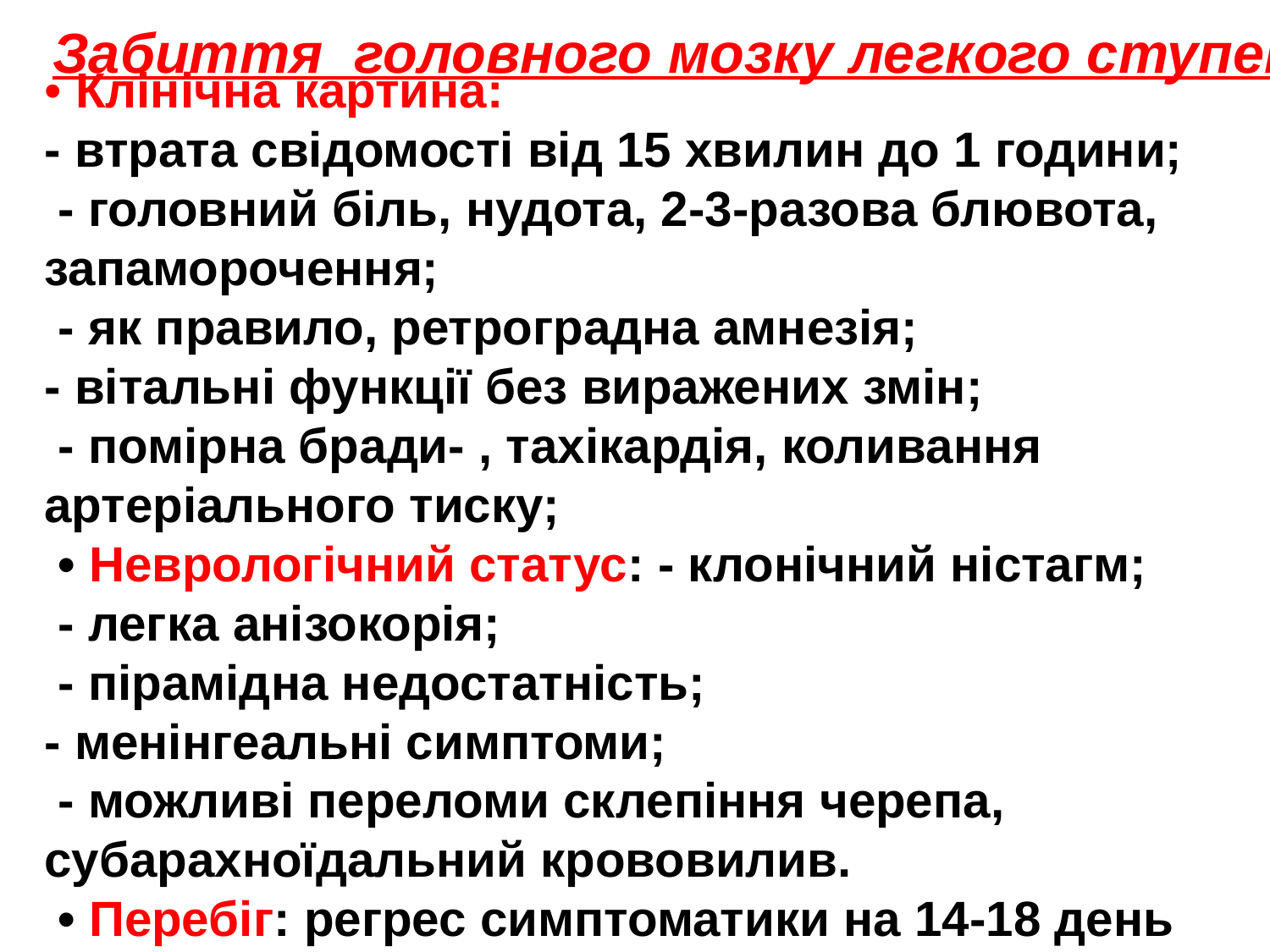

Забиття  головного мозку легкого ступеня
# • Клінічна картина: - втрата свідомості від 15 хвилин до 1 години; - головний біль, нудота, 2-3-разова блювота, запаморочення; - як правило, ретроградна амнезія; - вітальні функції без виражених змін; - помірна бради- , тахікардія, коливання артеріального тиску; • Неврологічний статус: - клонічний ністагм; - легка анізокорія; - пірамідна недостатність; - менінгеальні симптоми; - можливі переломи склепіння черепа, субарахноїдальний крововилив. • Перебіг: регрес симптоматики на 14-18 день